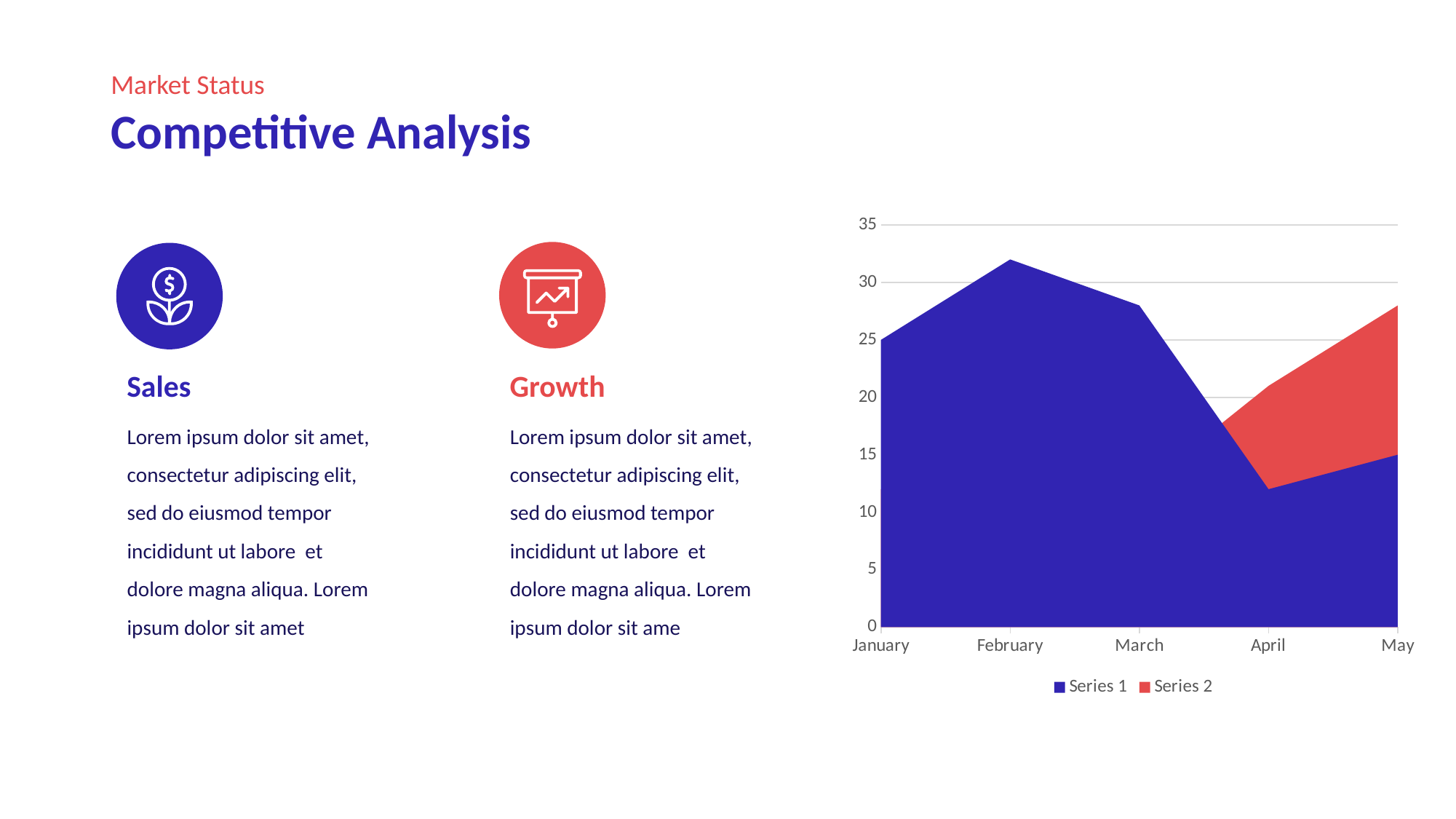

Market Status
Competitive Analysis

### Chart

| Category | Series 1 | Series 2 |
|---|---|---|
| January | 25.0 | 12.0 |
| February | 32.0 | 16.0 |
| March | 28.0 | 12.0 |
| April | 12.0 | 21.0 |
| May | 15.0 | 28.0 |

Sales
Growth
Lorem ipsum dolor sit amet, consectetur adipiscing elit, sed do eiusmod tempor incididunt ut labore  et dolore magna aliqua. Lorem ipsum dolor sit amet
Lorem ipsum dolor sit amet, consectetur adipiscing elit, sed do eiusmod tempor incididunt ut labore  et dolore magna aliqua. Lorem ipsum dolor sit ame